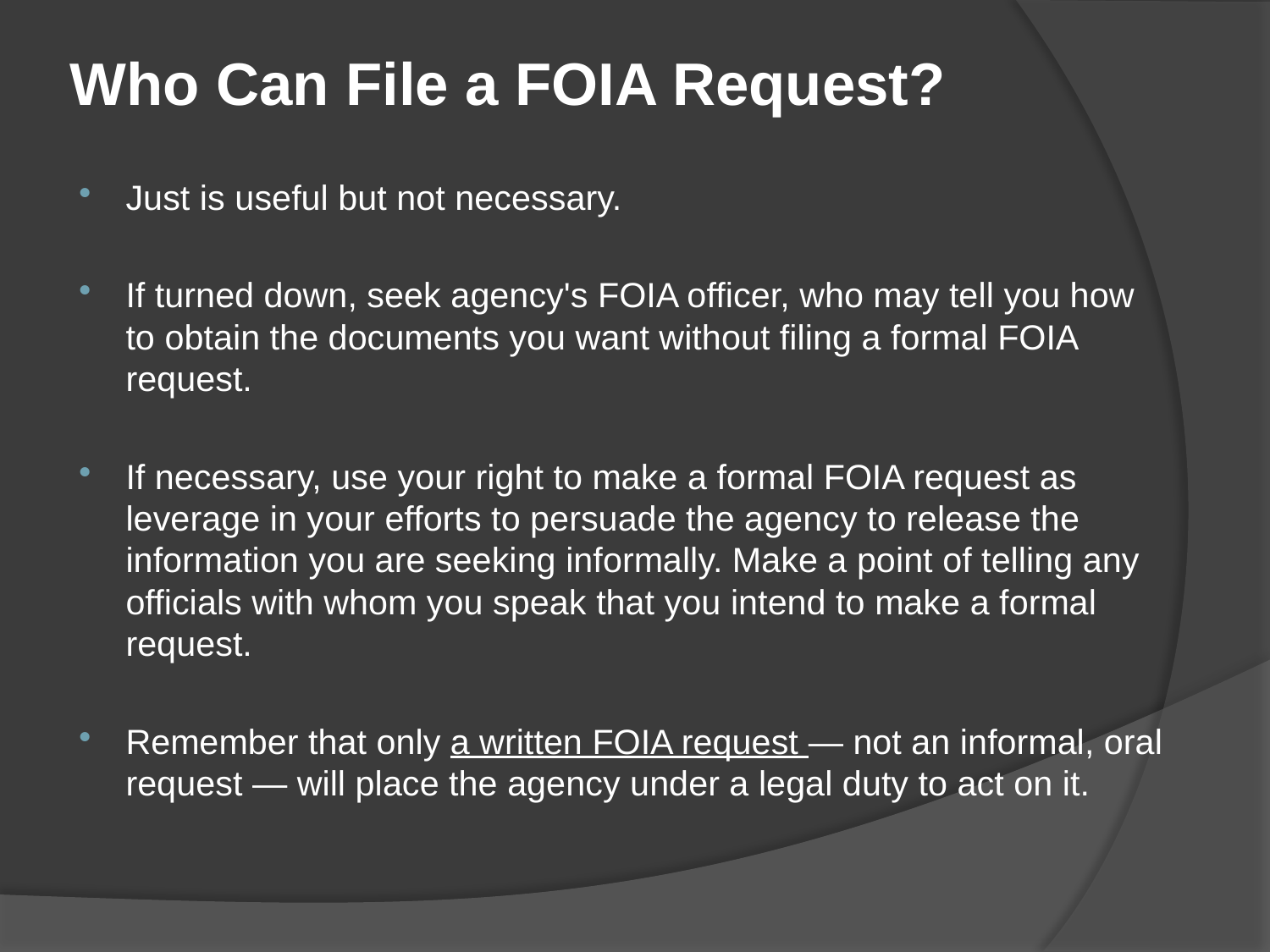

# Who Can File a FOIA Request?
Just is useful but not necessary.

If turned down, seek agency's FOIA officer, who may tell you how to obtain the documents you want without filing a formal FOIA request.

If necessary, use your right to make a formal FOIA request as leverage in your efforts to persuade the agency to release the information you are seeking informally. Make a point of telling any officials with whom you speak that you intend to make a formal request.

Remember that only a written FOIA request — not an informal, oral request — will place the agency under a legal duty to act on it.